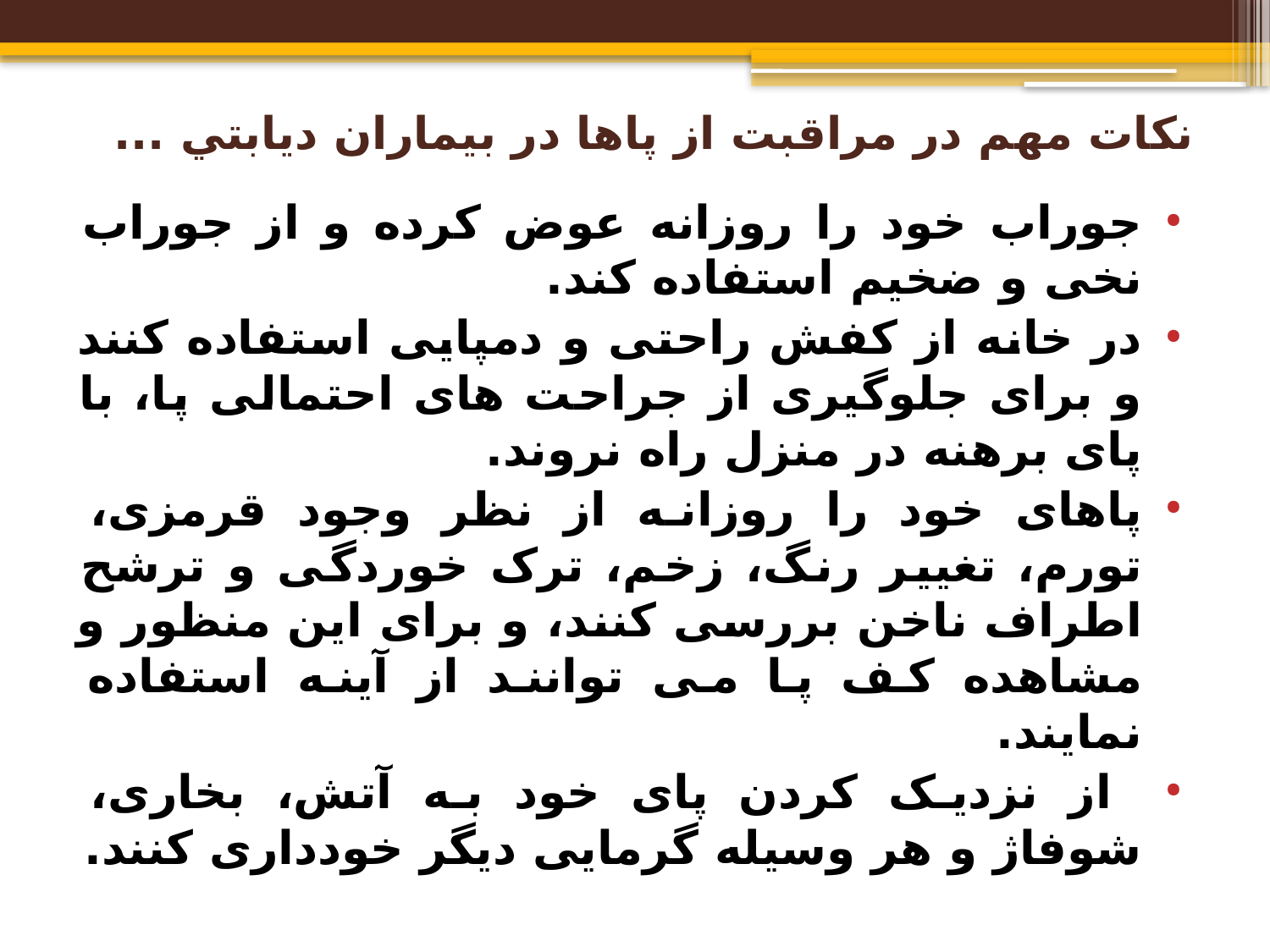

# نكات مهم در مراقبت از پاها در بيماران ديابتي ...
جوراب خود را روزانه عوض کرده و از جوراب نخی و ضخیم استفاده کند.
در خانه از کفش راحتی و دمپایی استفاده کنند و برای جلوگیری از جراحت های احتمالی پا، با پای برهنه در منزل راه نروند.
پاهای خود را روزانه از نظر وجود قرمزی، تورم، تغییر رنگ، زخم، ترک خوردگی و ترشح اطراف ناخن بررسی کنند، و برای این منظور و مشاهده کف پا می توانند از آینه استفاده نمایند.
 از نزدیک کردن پای خود به آتش، بخاری، شوفاژ و هر وسیله گرمایی دیگر خودداری کنند.